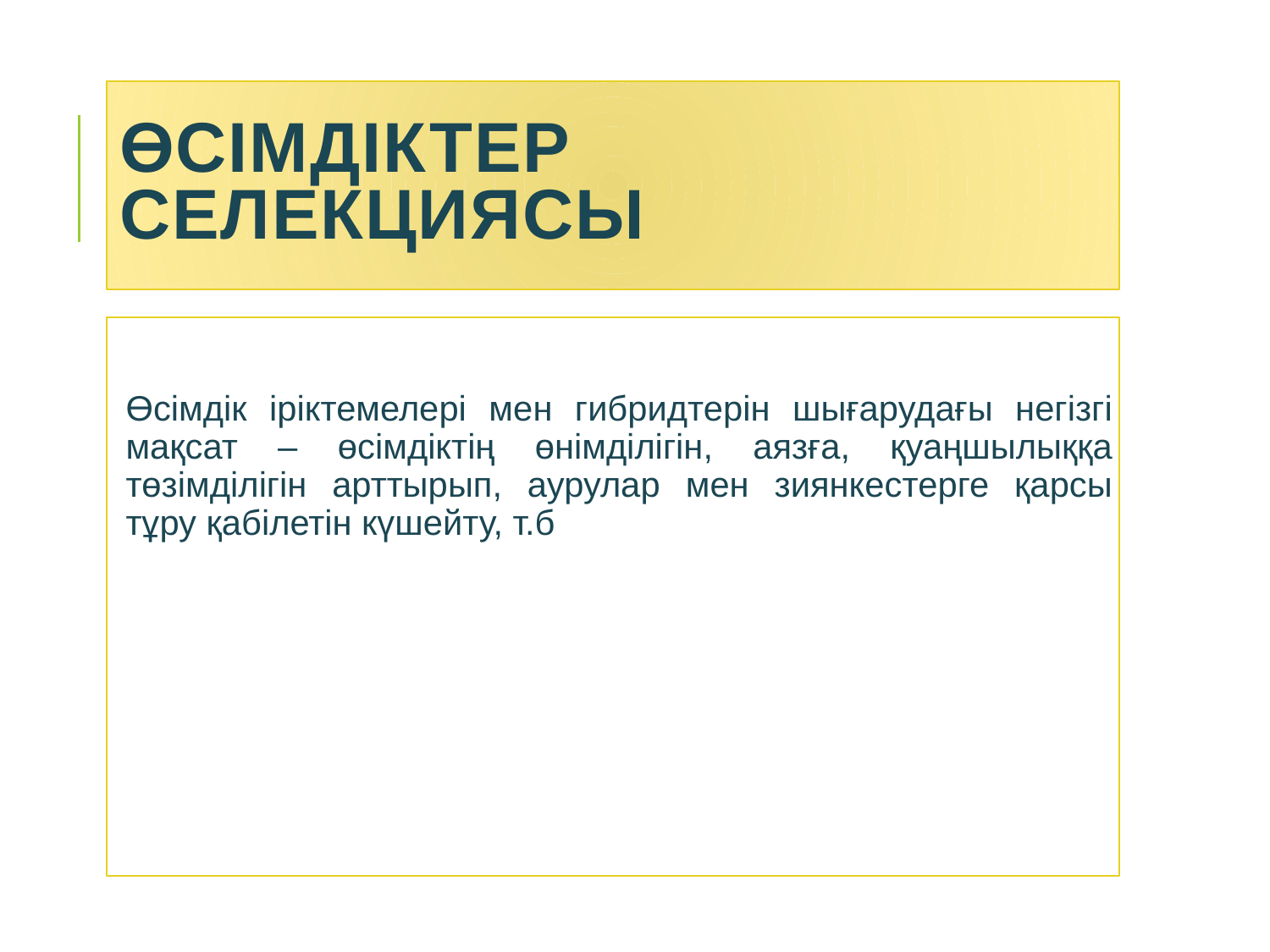

# Өсімдіктер селекциясы

Өсімдік іріктемелері мен гибридтерін шығарудағы негізгі мақсат – өсімдіктің өнімділігін, аязға, қуаңшылыққа төзімділігін арттырып, аурулар мен зиянкестерге қарсы тұру қабілетін күшейту, т.б